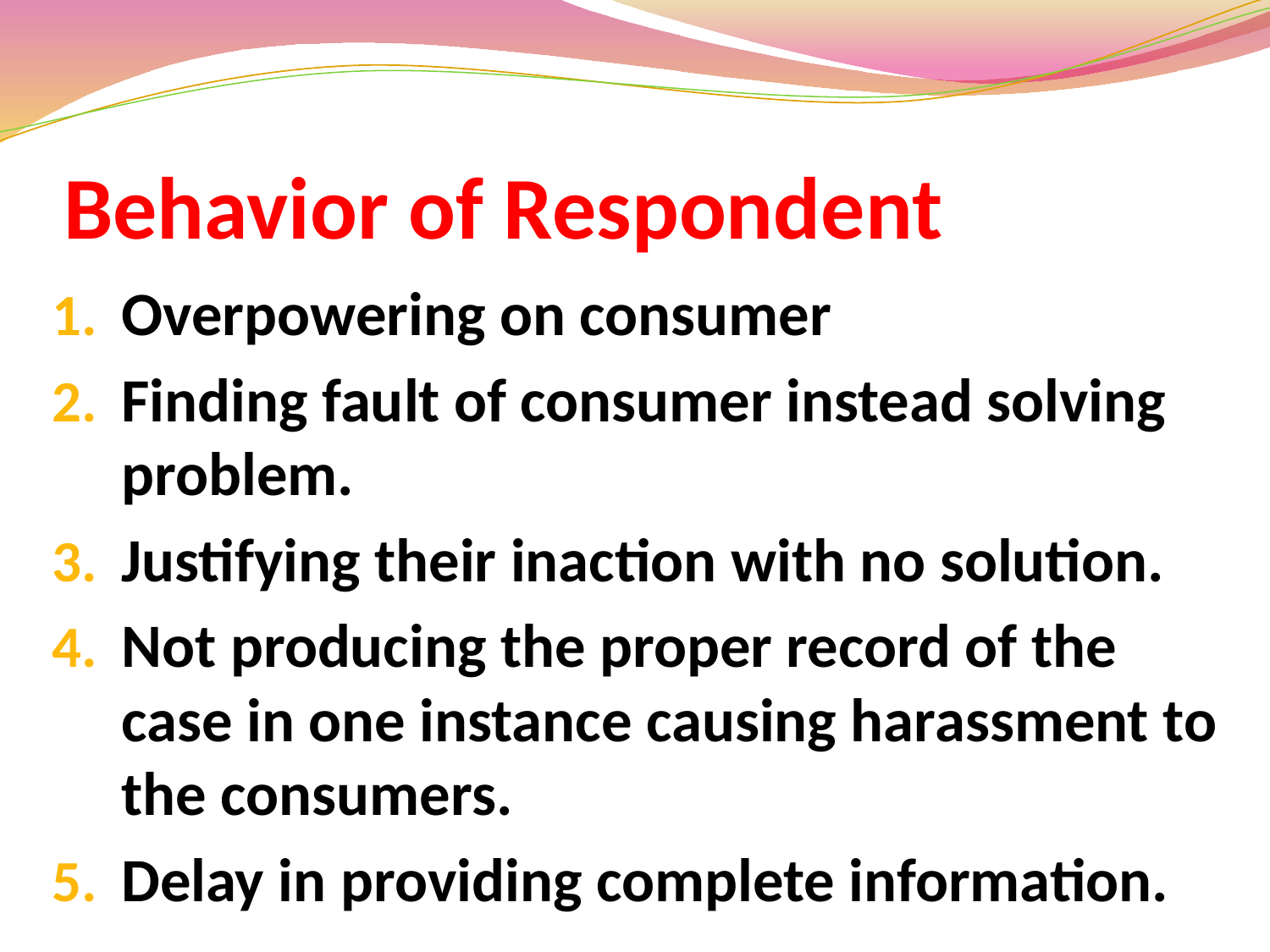

# Behavior of Respondent
Overpowering on consumer
Finding fault of consumer instead solving problem.
Justifying their inaction with no solution.
Not producing the proper record of the case in one instance causing harassment to the consumers.
Delay in providing complete information.